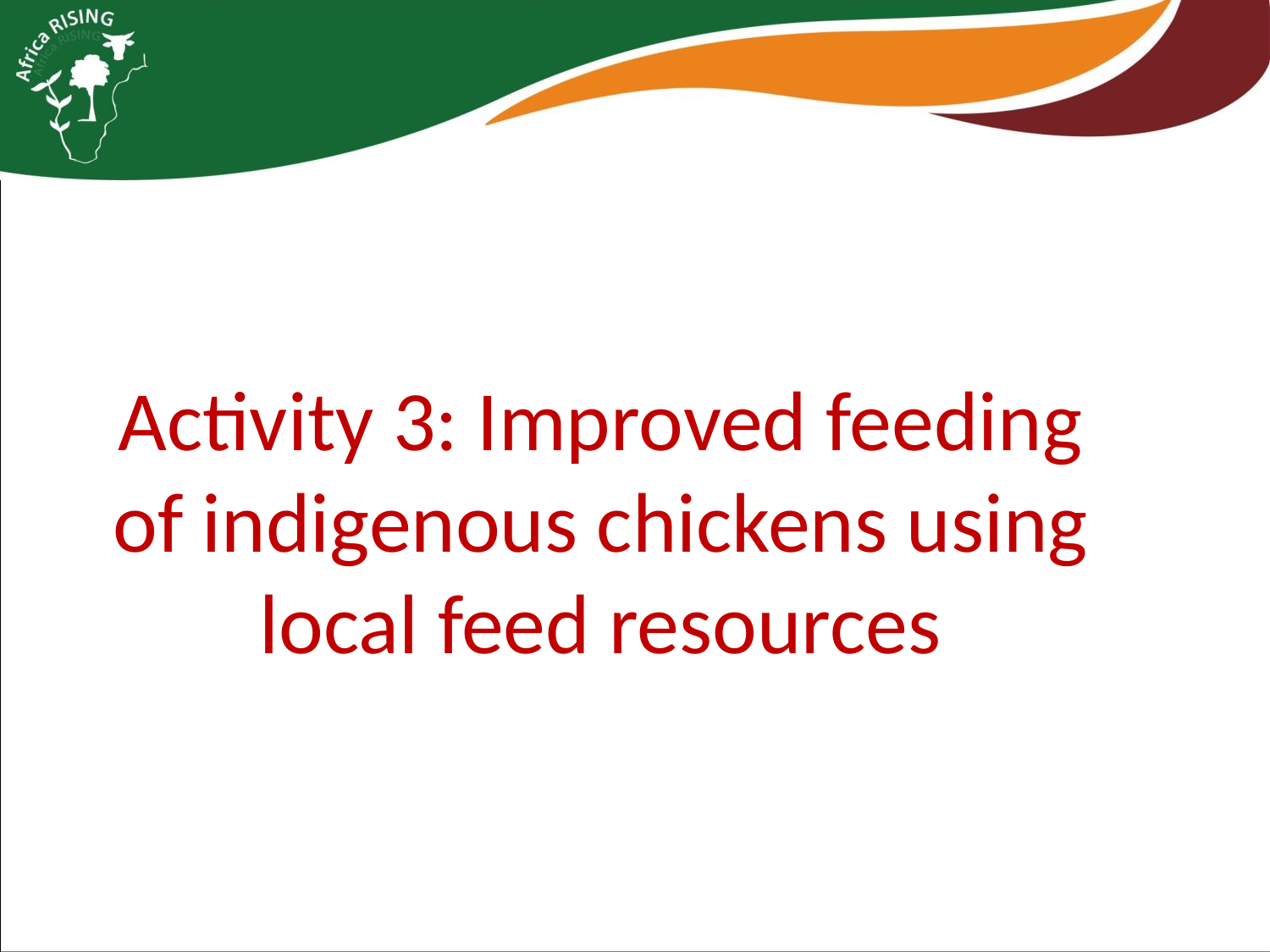

Activity 3: Improved feeding of indigenous chickens using local feed resources